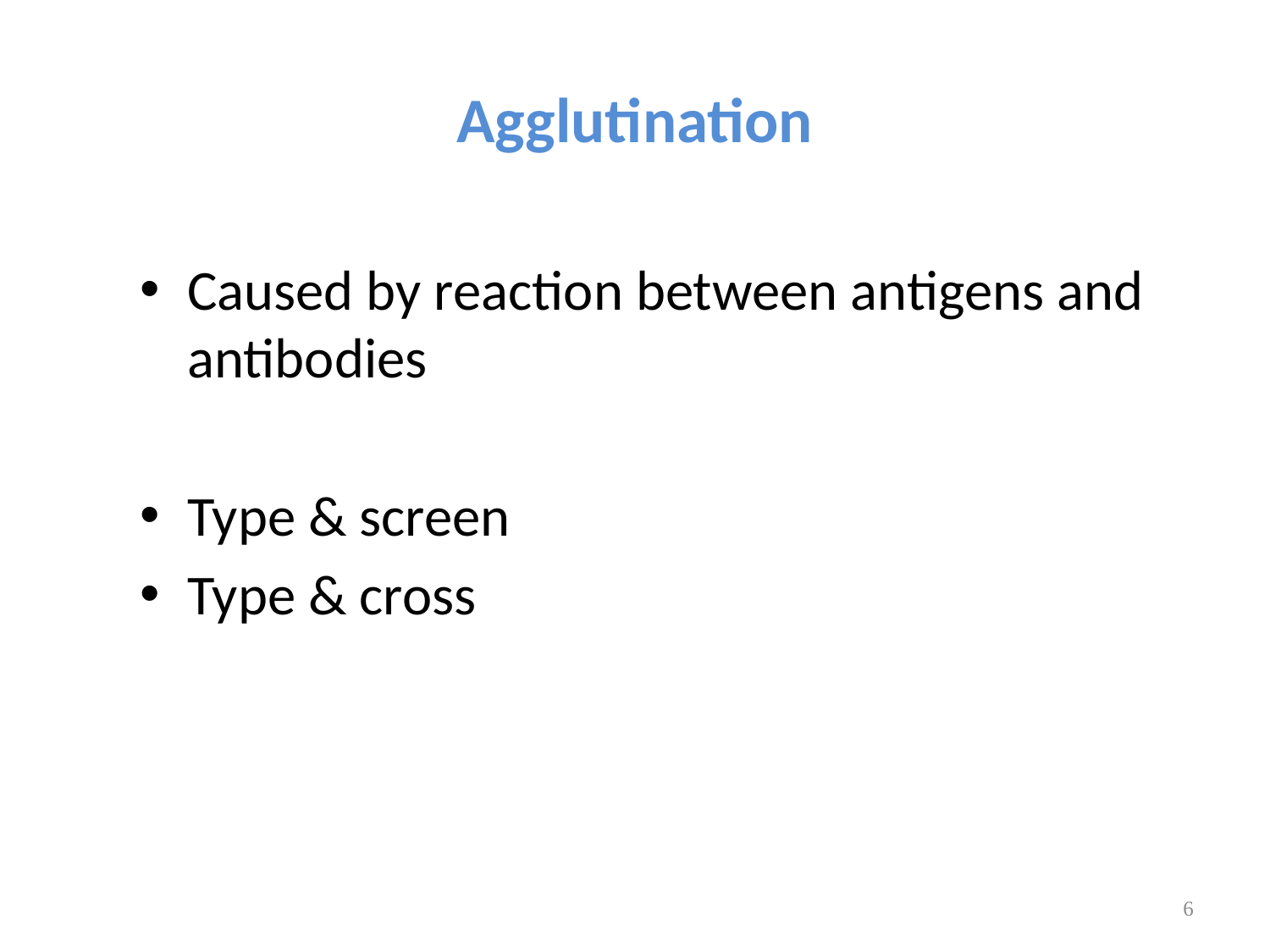

# Agglutination
Caused by reaction between antigens and antibodies

Type & screen
Type & cross

6